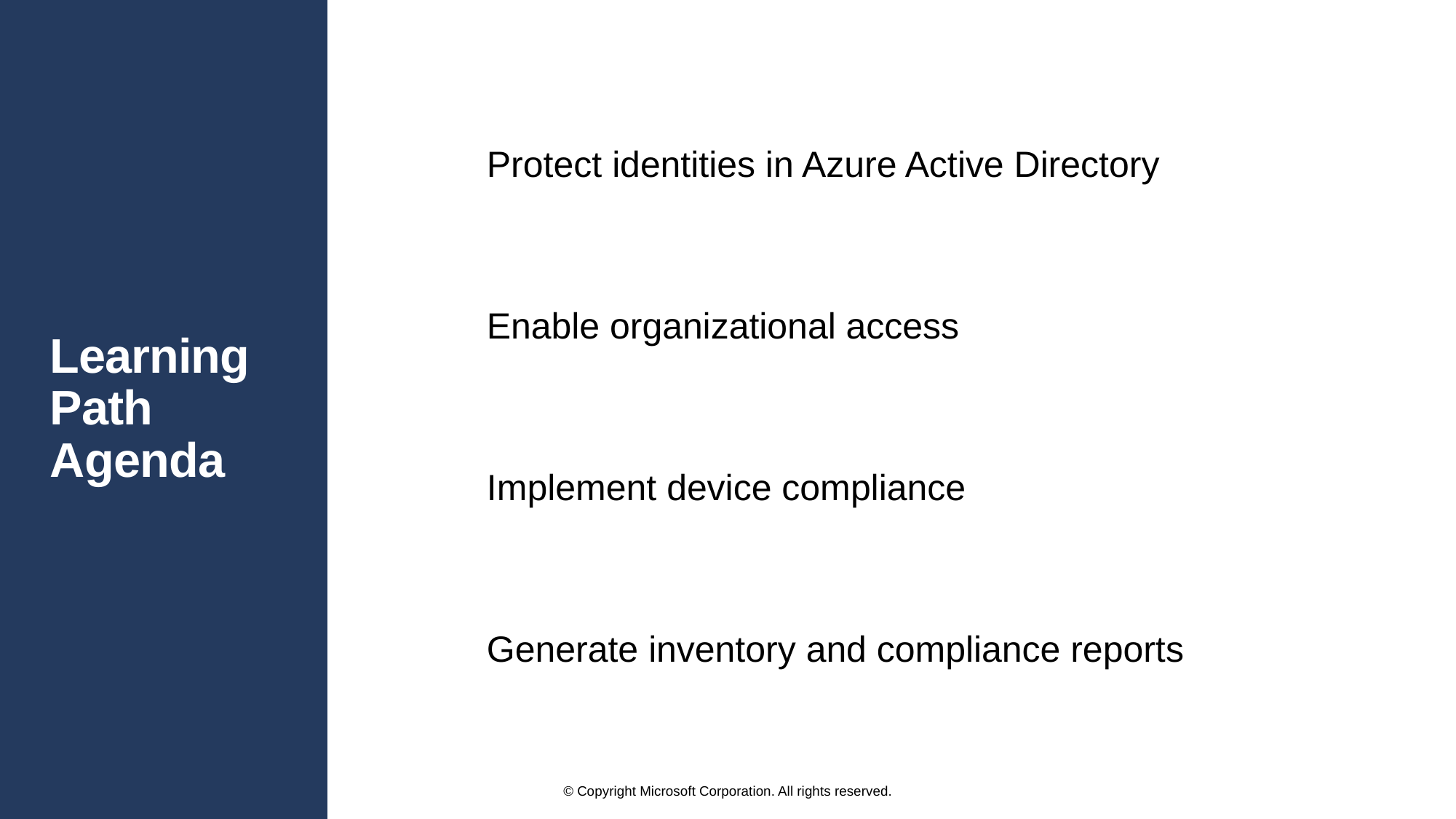

Protect identities in Azure Active Directory
Enable organizational access
# Learning Path Agenda
Implement device compliance
Generate inventory and compliance reports